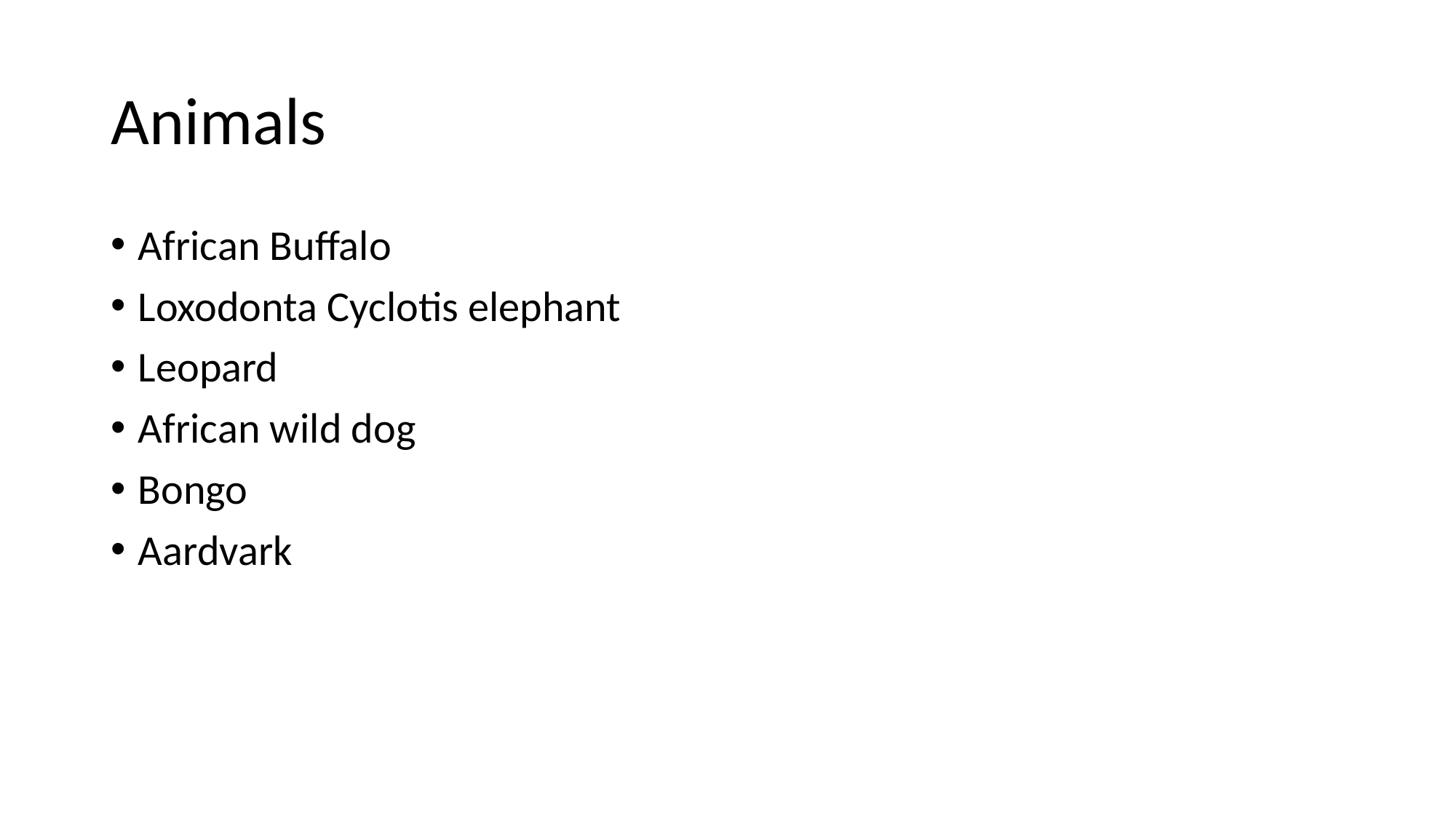

# Animals
African Buffalo
Loxodonta Cyclotis elephant
Leopard
African wild dog
Bongo
Aardvark